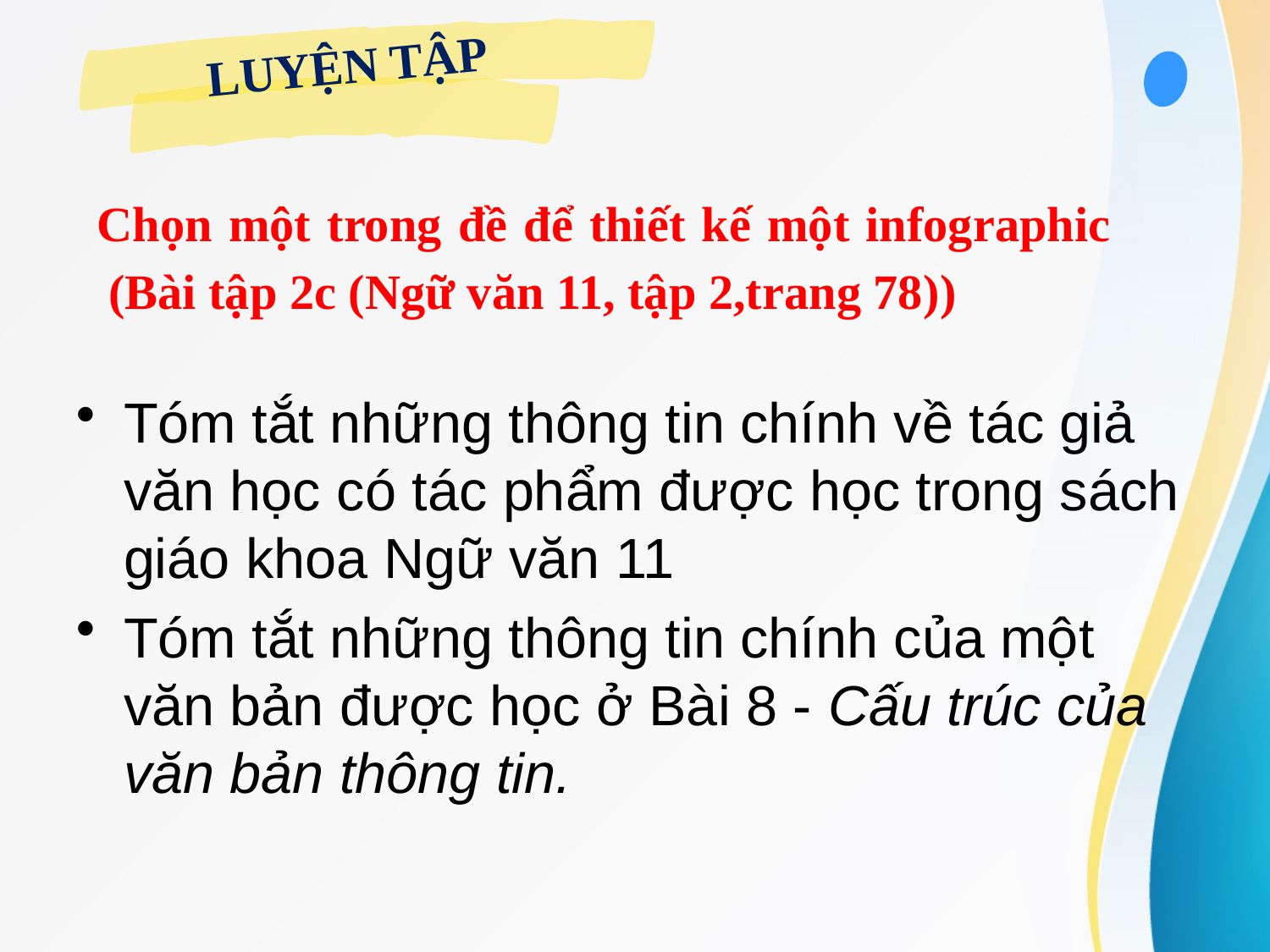

LUYỆN TẬP

Chọn một trong đề để thiết kế một infographic (Bài tập 2c (Ngữ văn 11, tập 2,trang 78))
Tóm tắt những thông tin chính về tác giả văn học có tác phẩm được học trong sách giáo khoa Ngữ văn 11
Tóm tắt những thông tin chính của một văn bản được học ở Bài 8 - Cấu trúc của văn bản thông tin.